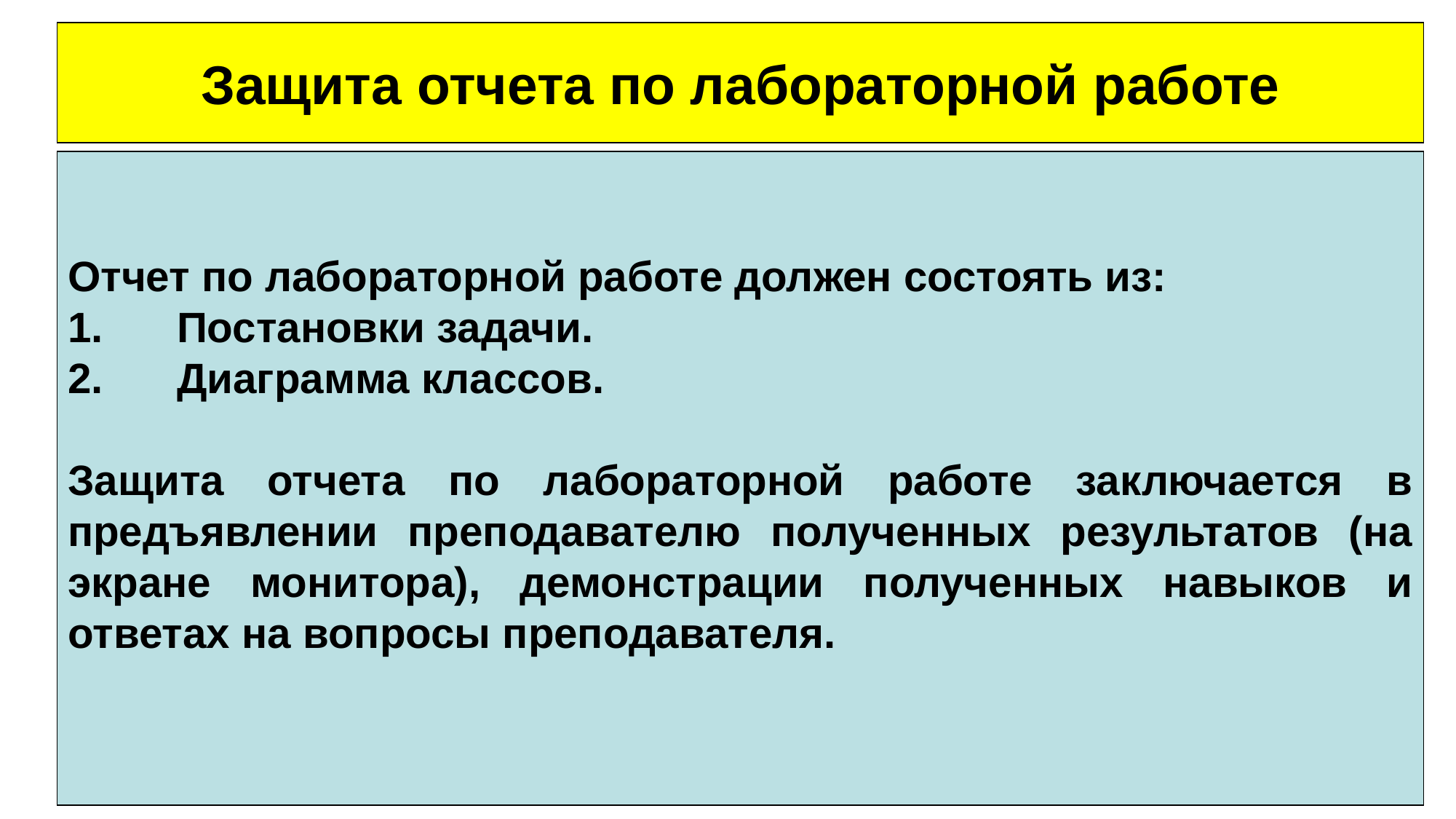

Защита отчета по лабораторной работе
Отчет по лабораторной работе должен состоять из:
1.	Постановки задачи.
2.	Диаграмма классов.

Защита отчета по лабораторной работе заключается в предъявлении преподавателю полученных результатов (на экране монитора), демонстрации полученных навыков и ответах на вопросы преподавателя.